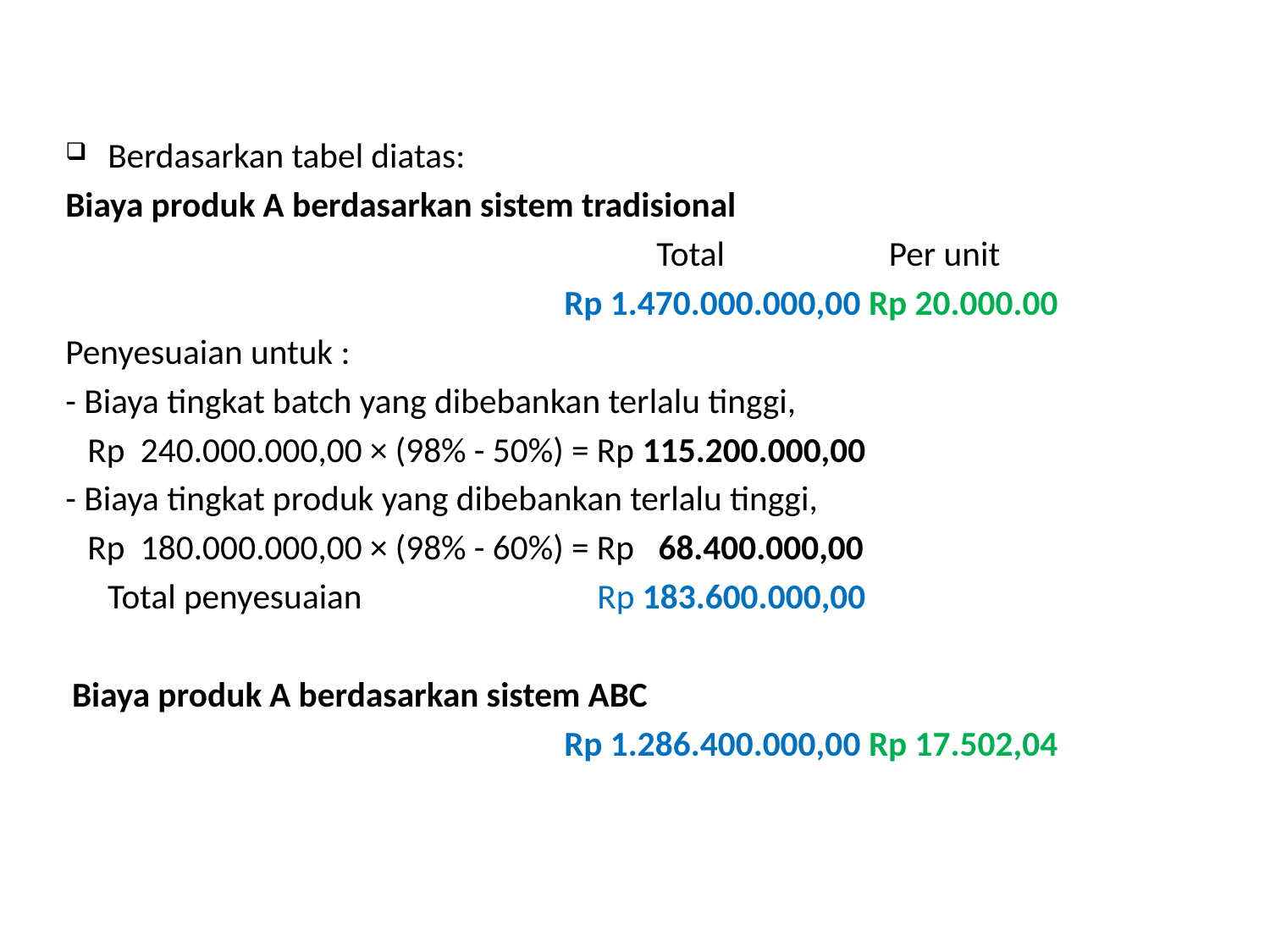

Berdasarkan tabel diatas:
Biaya produk A berdasarkan sistem tradisional
Total                     Per unit
Rp 1.470.000.000,00 Rp 20.000.00
Penyesuaian untuk :
- Biaya tingkat batch yang dibebankan terlalu tinggi,
Rp  240.000.000,00 × (98% - 50%) = Rp 115.200.000,00
- Biaya tingkat produk yang dibebankan terlalu tinggi,
Rp  180.000.000,00 × (98% - 60%) = Rp   68.400.000,00
Total penyesuaian                              Rp 183.600.000,00

Biaya produk A berdasarkan sistem ABC
Rp 1.286.400.000,00 Rp 17.502,04